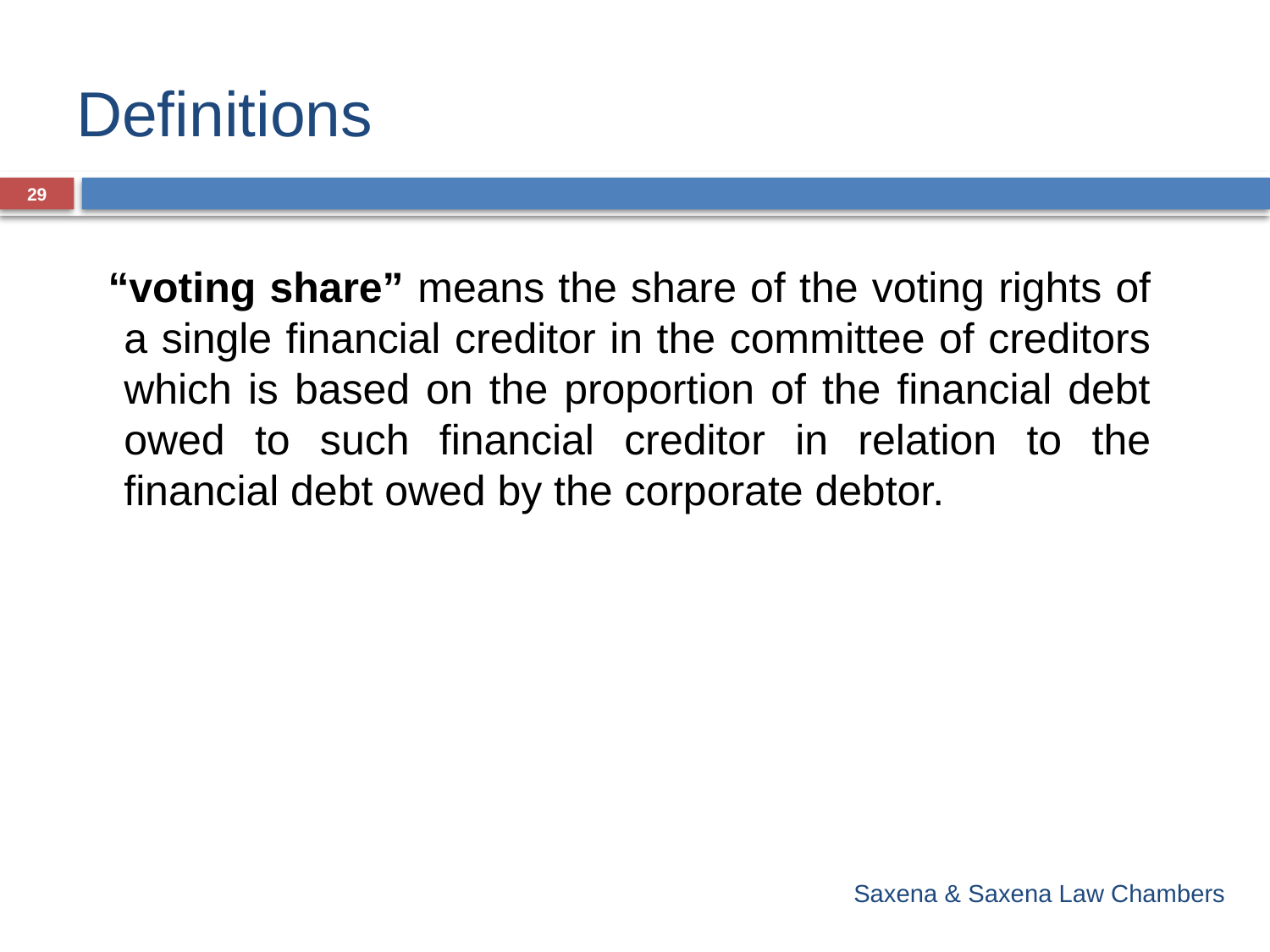

# Definitions
29
“voting share” means the share of the voting rights of a single financial creditor in the committee of creditors which is based on the proportion of the financial debt owed to such financial creditor in relation to the financial debt owed by the corporate debtor.

Saxena & Saxena Law Chambers